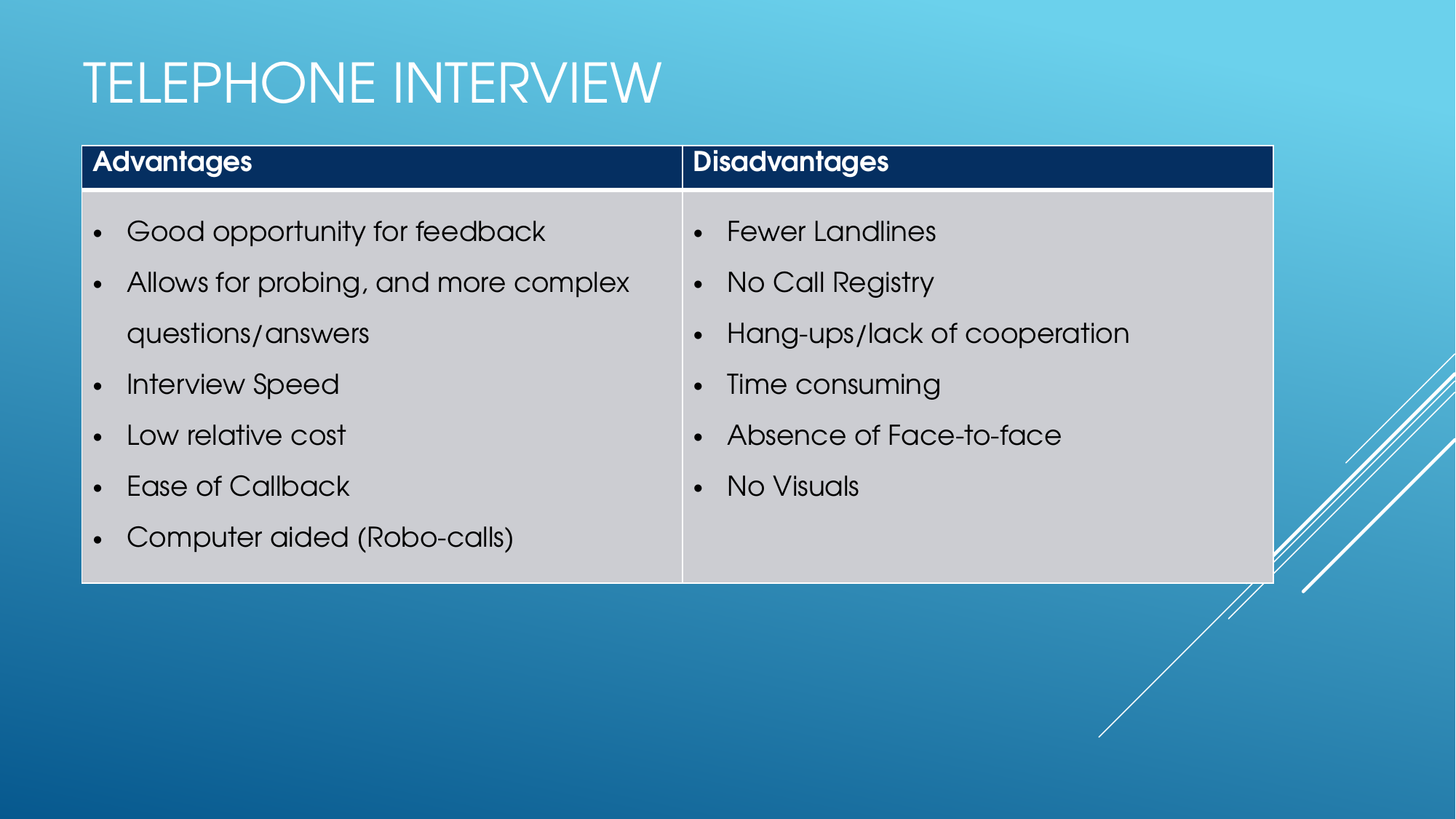

# Telephone Interview
| Advantages | Disadvantages |
| --- | --- |
| Good opportunity for feedback Allows for probing, and more complex questions/answers Interview Speed Low relative cost Ease of Callback Computer aided (Robo-calls) | Fewer Landlines No Call Registry Hang-ups/lack of cooperation Time consuming Absence of Face-to-face No Visuals |